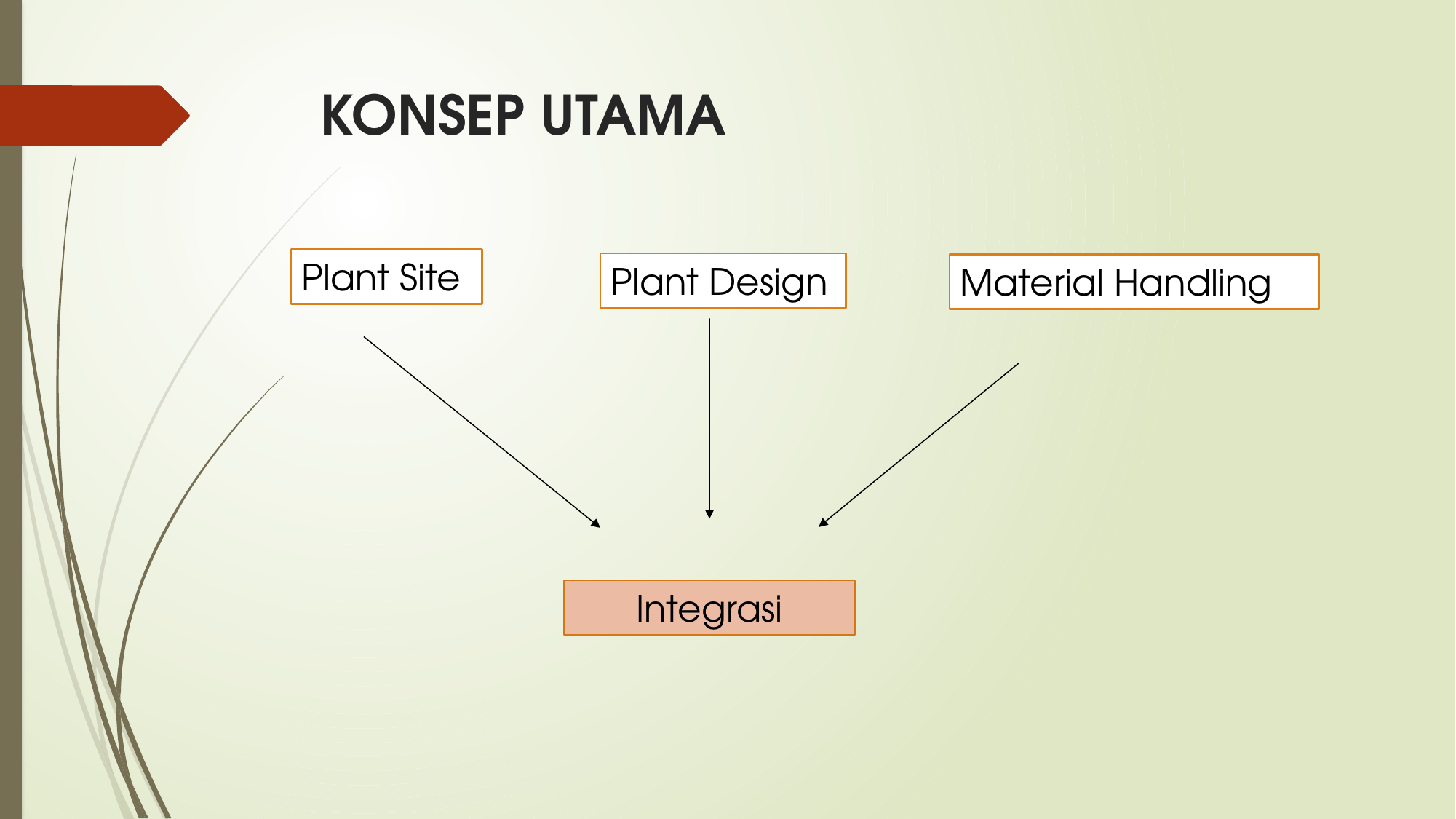

# KONSEP UTAMA
Plant Site
Plant Design
Material Handling

Integrasi